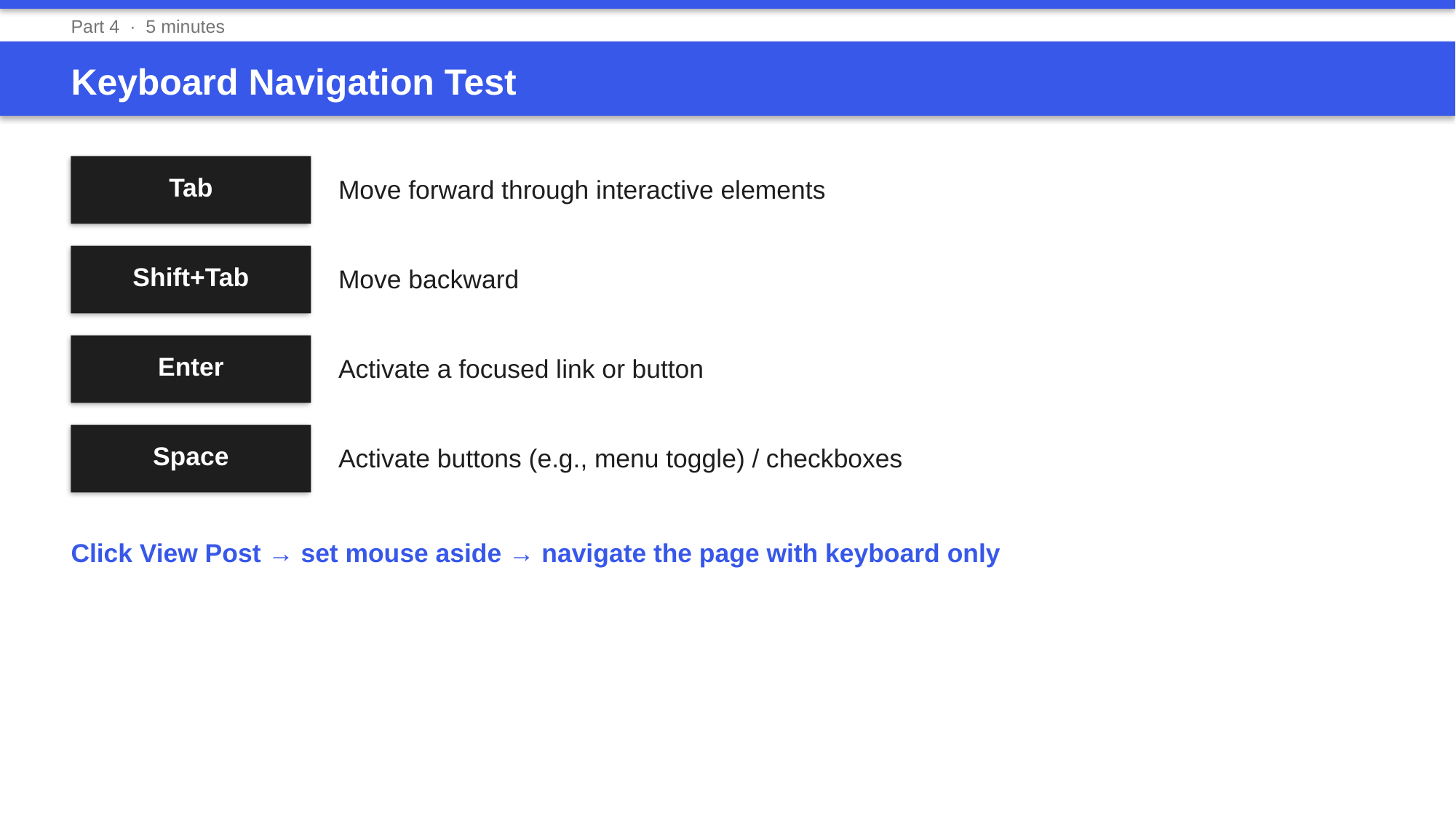

Part 4  ·  5 minutes

Keyboard Navigation Test

Tab
Move forward through interactive elements

Shift+Tab
Move backward

Enter
Activate a focused link or button

Space
Activate buttons (e.g., menu toggle) / checkboxes
Click View Post → set mouse aside → navigate the page with keyboard only